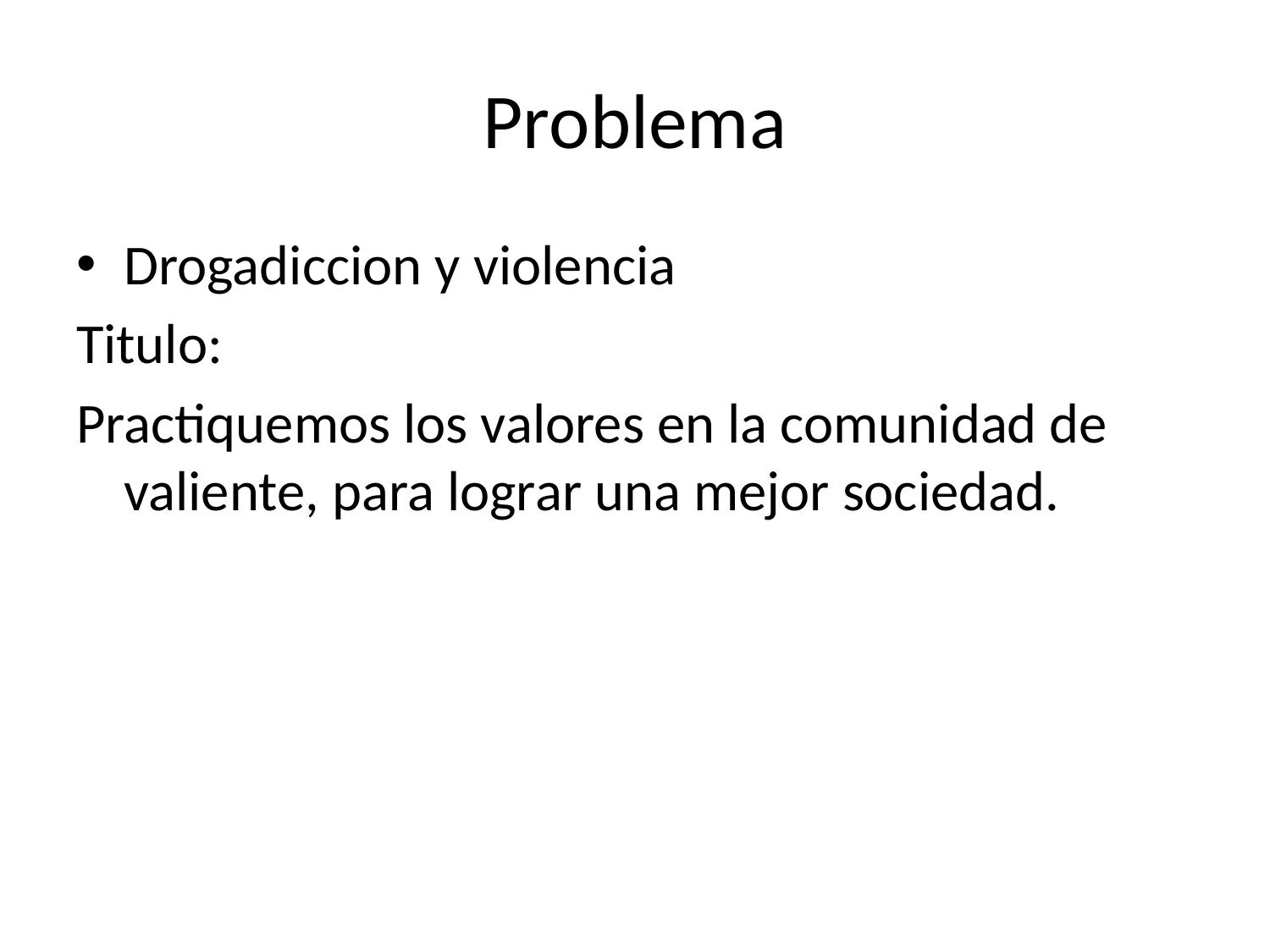

# Problema
Drogadiccion y violencia
Titulo:
Practiquemos los valores en la comunidad de valiente, para lograr una mejor sociedad.